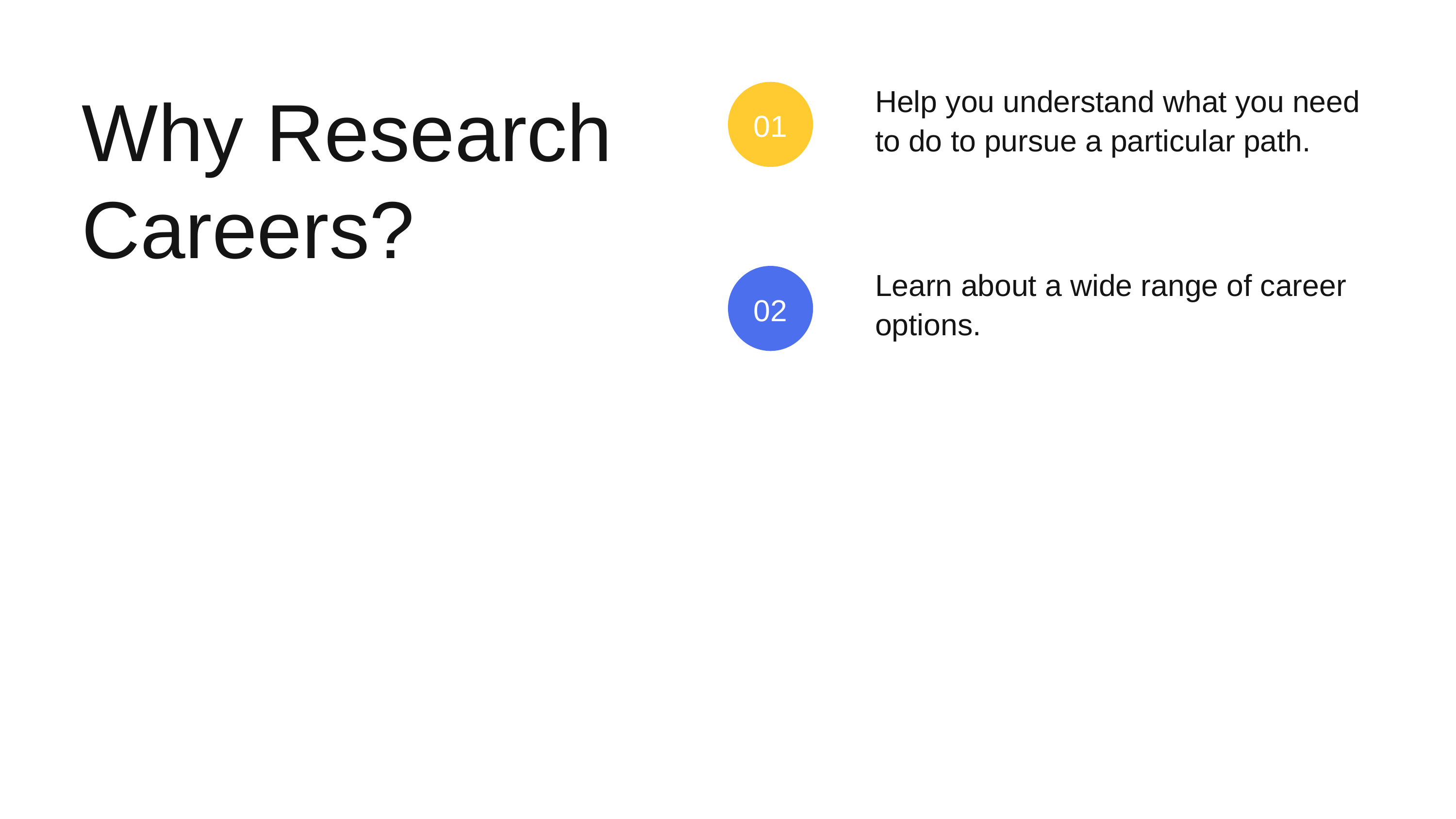

Help you understand what you need to do to pursue a particular path.
Why Research Careers?

01
Learn about a wide range of career options.

02